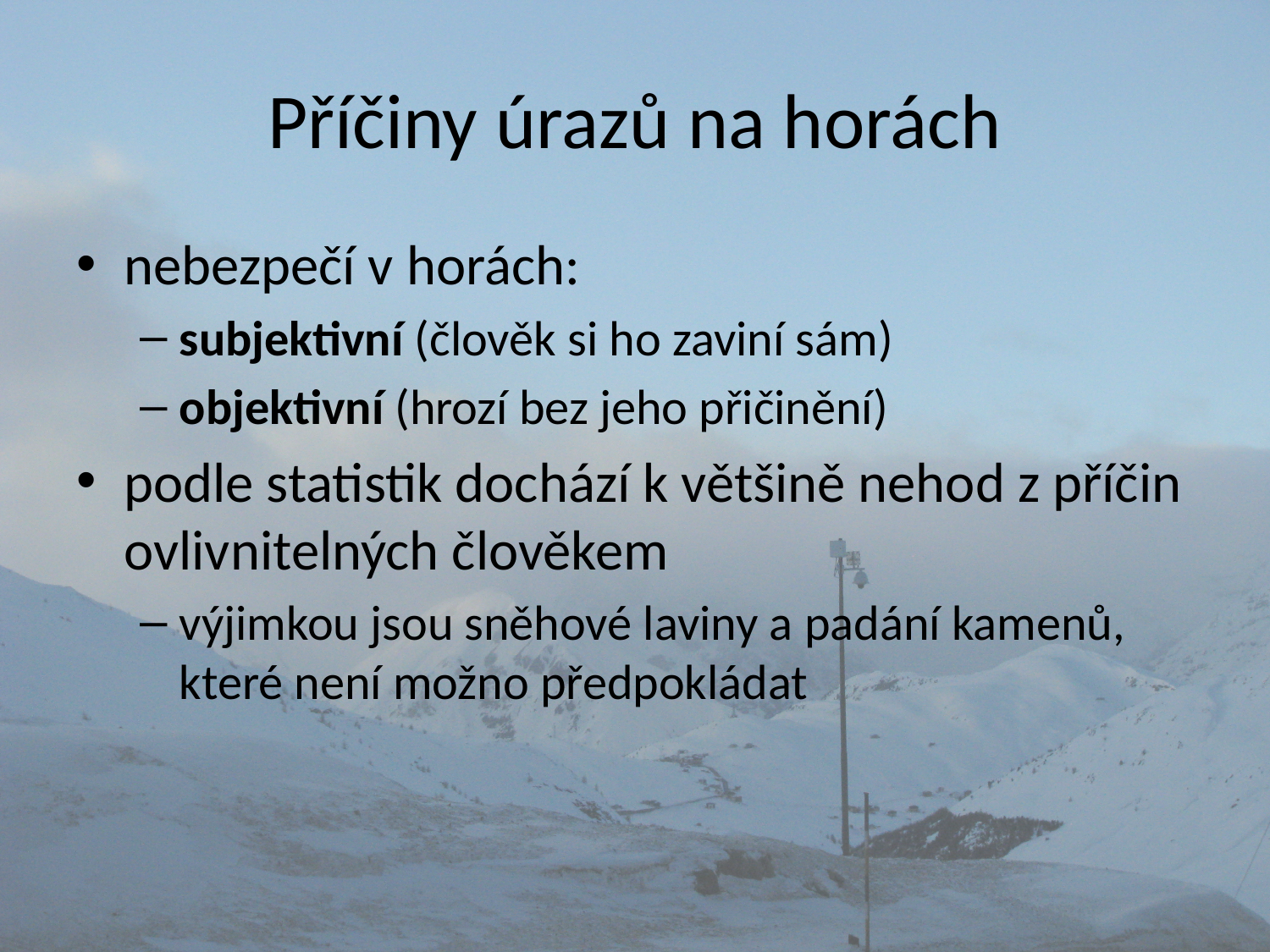

# Příčiny úrazů na horách
nebezpečí v horách:
subjektivní (člověk si ho zaviní sám)
objektivní (hrozí bez jeho přičinění)
podle statistik dochází k většině nehod z příčin ovlivnitelných člověkem
výjimkou jsou sněhové laviny a padání kamenů, které není možno předpokládat